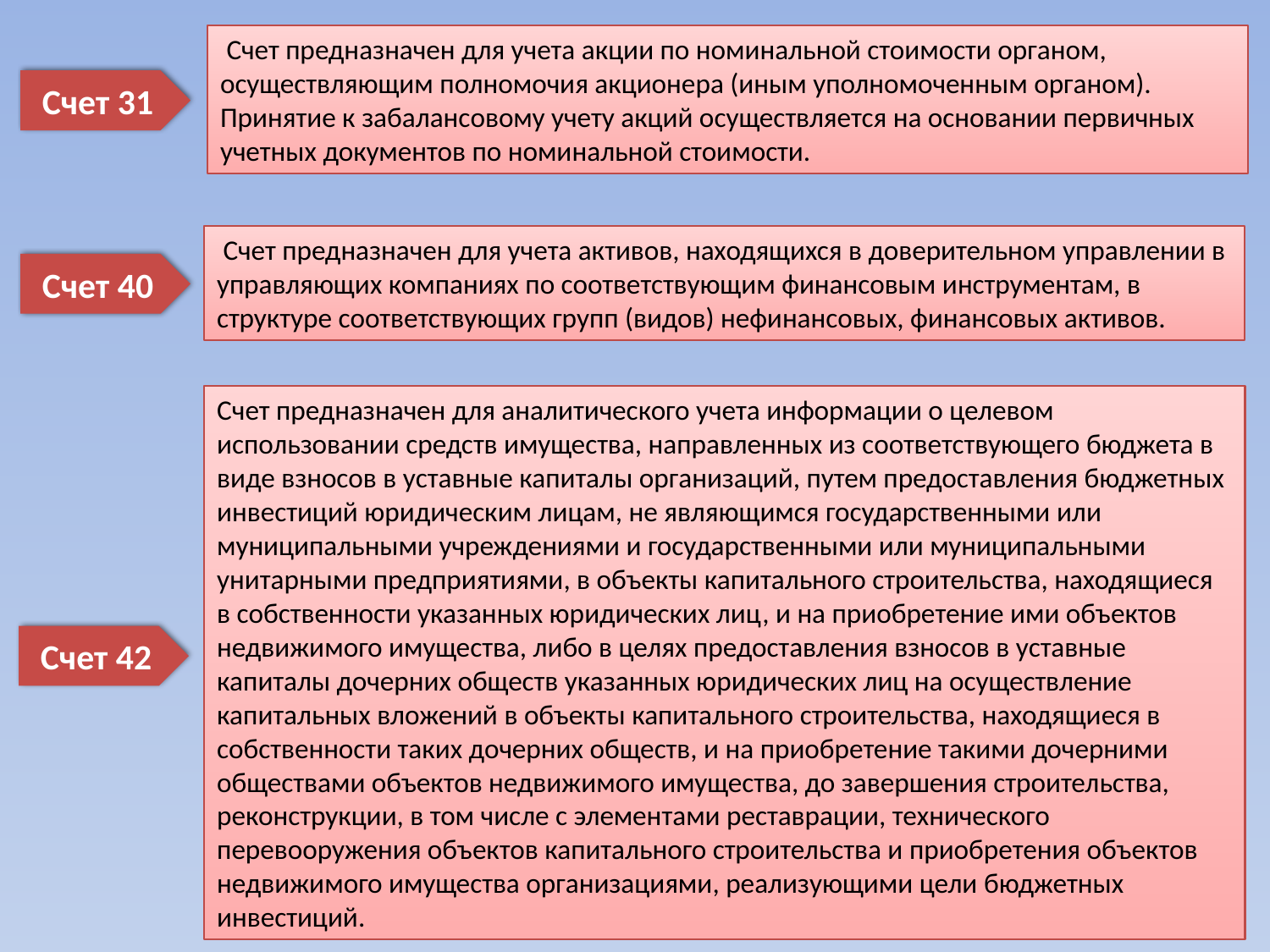

Счет предназначен для учета акции по номинальной стоимости органом, осуществляющим полномочия акционера (иным уполномоченным органом).
Принятие к забалансовому учету акций осуществляется на основании первичных учетных документов по номинальной стоимости.
Счет 31
 Счет предназначен для учета активов, находящихся в доверительном управлении в управляющих компаниях по соответствующим финансовым инструментам, в структуре соответствующих групп (видов) нефинансовых, финансовых активов.
Счет 40
Счет предназначен для аналитического учета информации о целевом использовании средств имущества, направленных из соответствующего бюджета в виде взносов в уставные капиталы организаций, путем предоставления бюджетных инвестиций юридическим лицам, не являющимся государственными или муниципальными учреждениями и государственными или муниципальными унитарными предприятиями, в объекты капитального строительства, находящиеся в собственности указанных юридических лиц, и на приобретение ими объектов недвижимого имущества, либо в целях предоставления взносов в уставные капиталы дочерних обществ указанных юридических лиц на осуществление капитальных вложений в объекты капитального строительства, находящиеся в собственности таких дочерних обществ, и на приобретение такими дочерними обществами объектов недвижимого имущества, до завершения строительства, реконструкции, в том числе с элементами реставрации, технического перевооружения объектов капитального строительства и приобретения объектов недвижимого имущества организациями, реализующими цели бюджетных инвестиций.
Счет 42